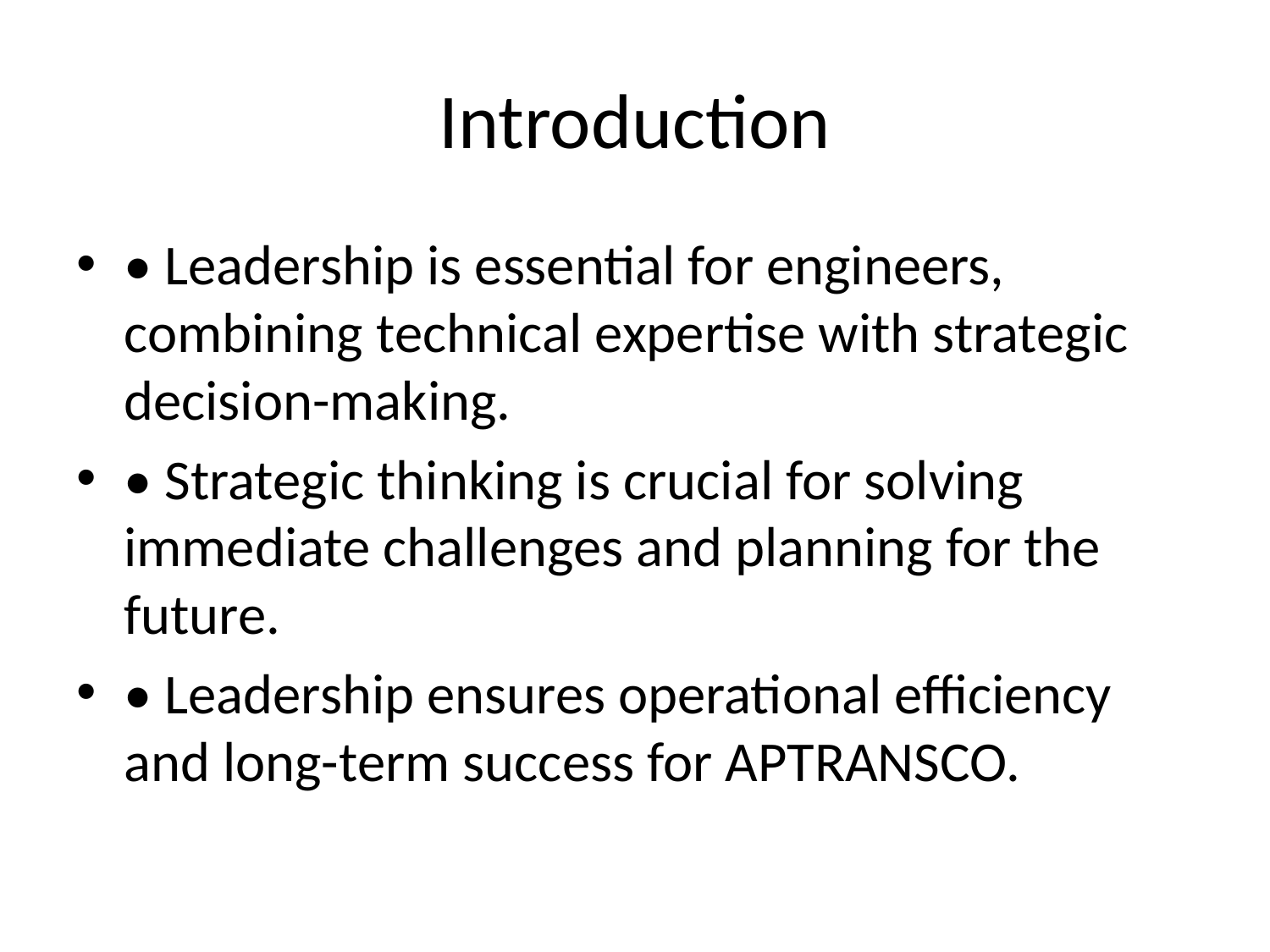

# Introduction
• Leadership is essential for engineers, combining technical expertise with strategic decision-making.
• Strategic thinking is crucial for solving immediate challenges and planning for the future.
• Leadership ensures operational efficiency and long-term success for APTRANSCO.